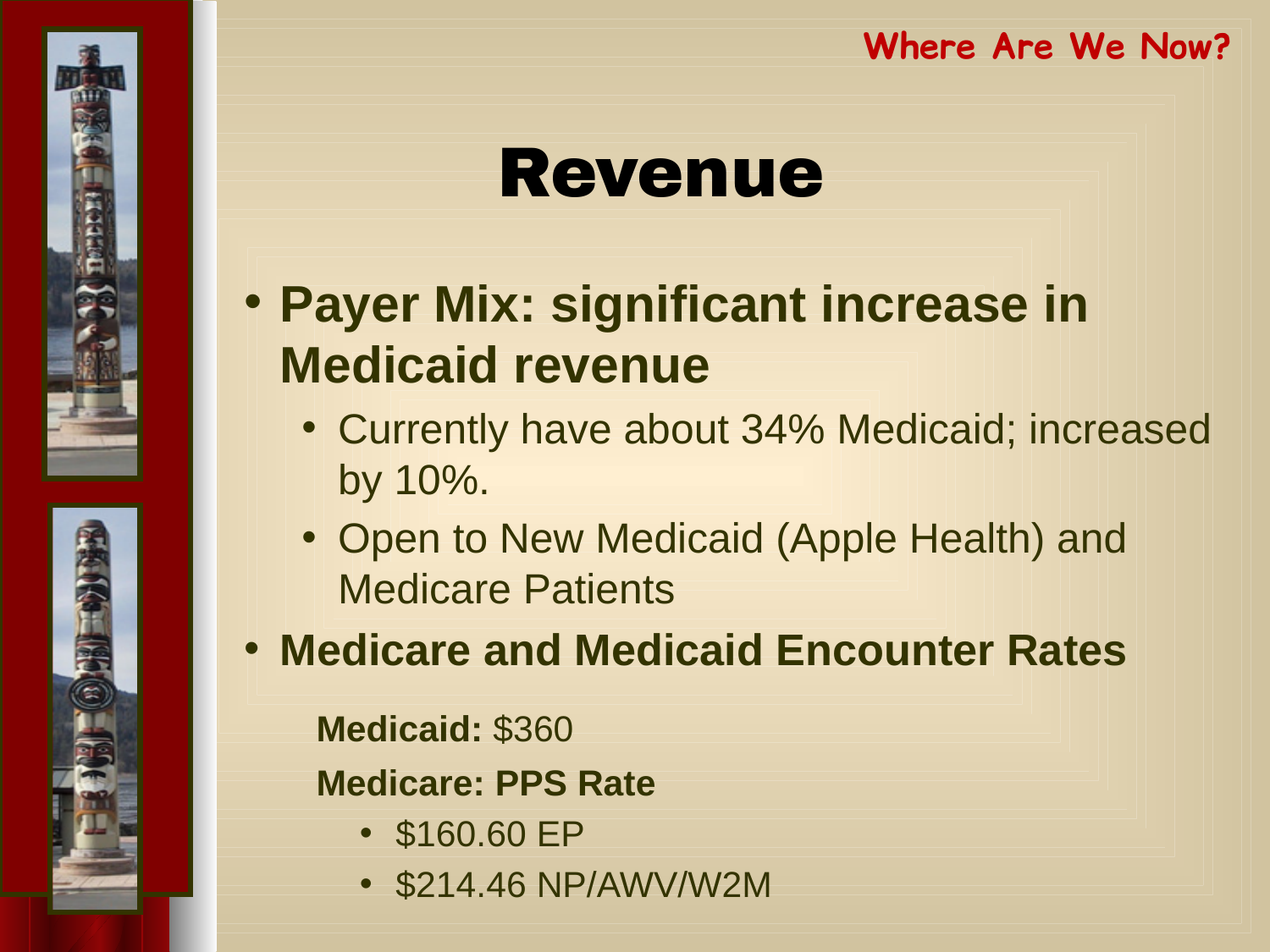

Where Are We Now?
Revenue
Payer Mix: significant increase in Medicaid revenue
Currently have about 34% Medicaid; increased by 10%.
Open to New Medicaid (Apple Health) and Medicare Patients
Medicare and Medicaid Encounter Rates
	Medicaid: $360
	Medicare: PPS Rate
$160.60 EP
$214.46 NP/AWV/W2M